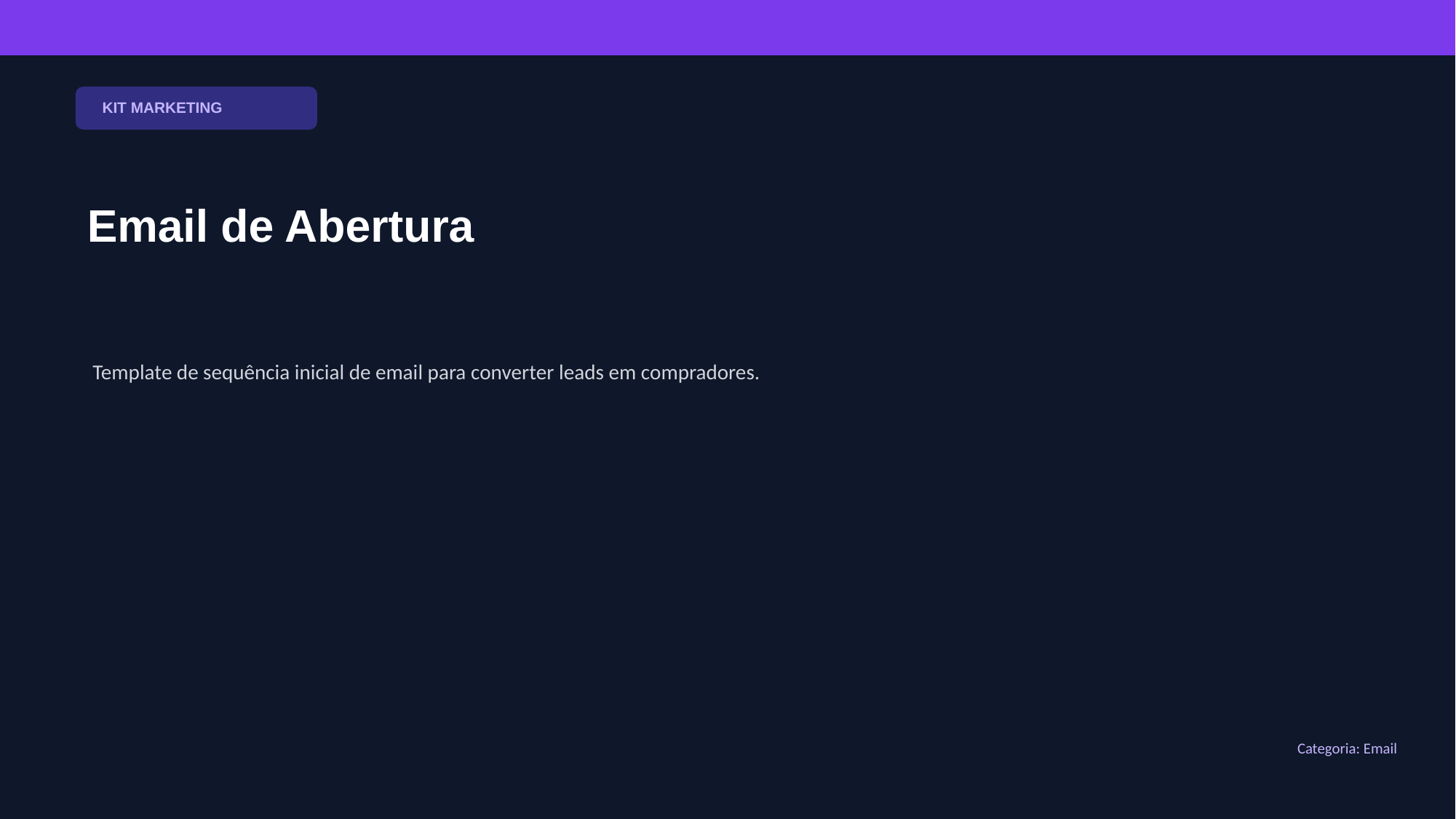

KIT MARKETING
Email de Abertura
Template de sequência inicial de email para converter leads em compradores.
Categoria: Email